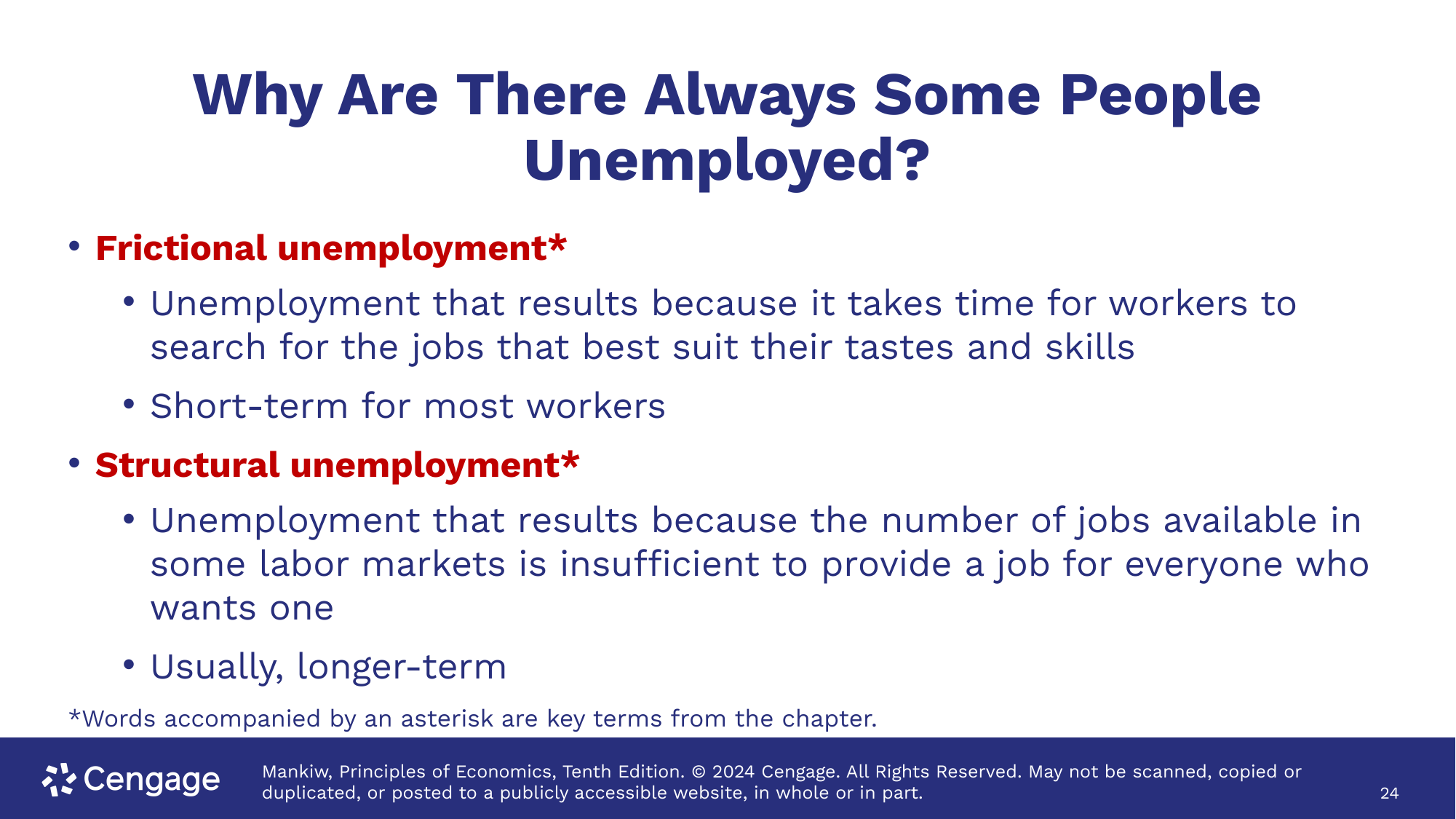

# Why Are There Always Some People Unemployed?
Frictional unemployment*
Unemployment that results because it takes time for workers to search for the jobs that best suit their tastes and skills
Short-term for most workers
Structural unemployment*
Unemployment that results because the number of jobs available in some labor markets is insufficient to provide a job for everyone who wants one
Usually, longer-term
*Words accompanied by an asterisk are key terms from the chapter.